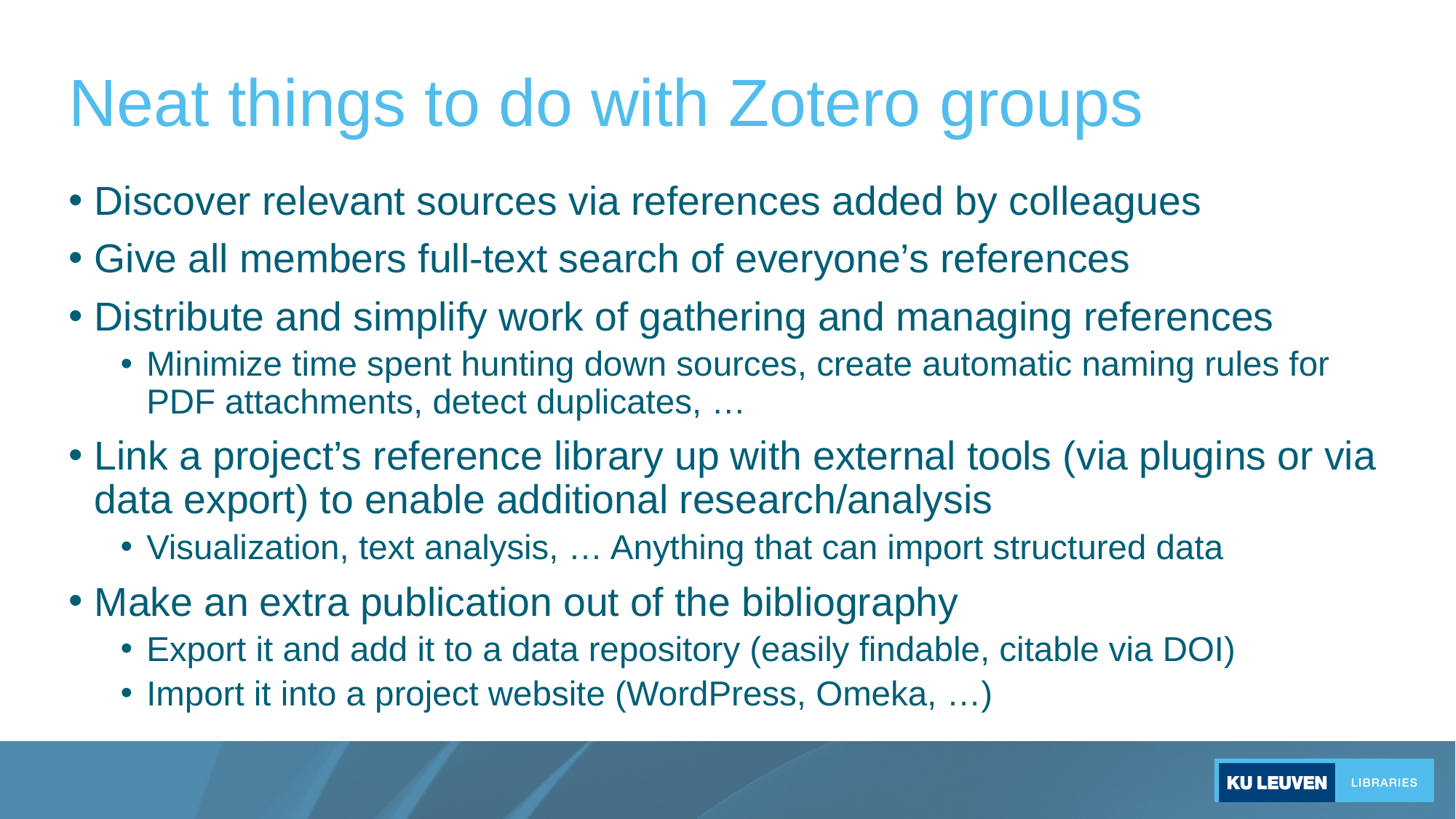

# Neat things to do with Zotero groups
Discover relevant sources via references added by colleagues
Give all members full-text search of everyone’s references
Distribute and simplify work of gathering and managing references
Minimize time spent hunting down sources, create automatic naming rules for PDF attachments, detect duplicates, …
Link a project’s reference library up with external tools (via plugins or via data export) to enable additional research/analysis
Visualization, text analysis, … Anything that can import structured data
Make an extra publication out of the bibliography
Export it and add it to a data repository (easily findable, citable via DOI)
Import it into a project website (WordPress, Omeka, …)